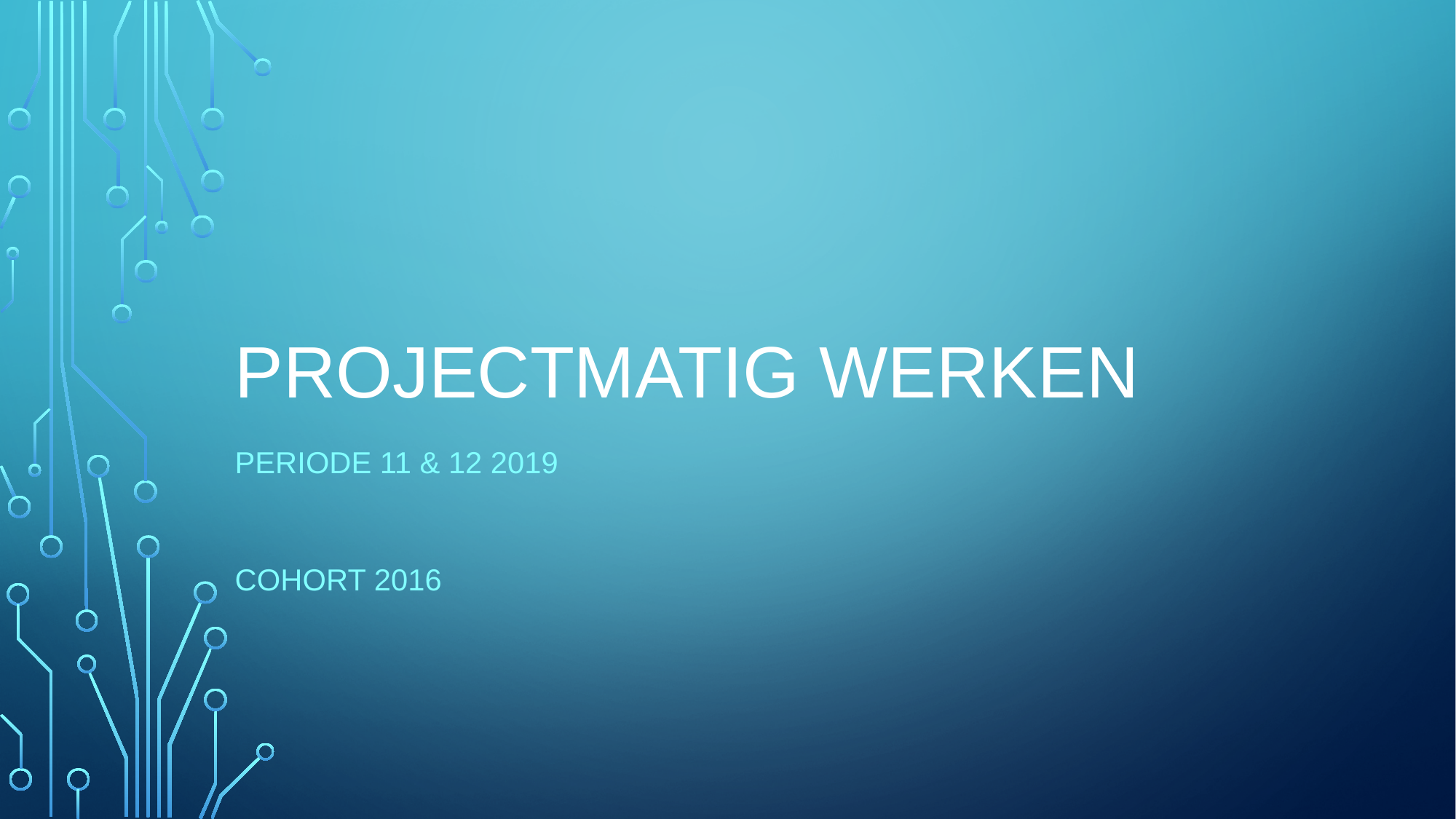

# Projectmatig werken
Periode 11 & 12 2019

Cohort 2016